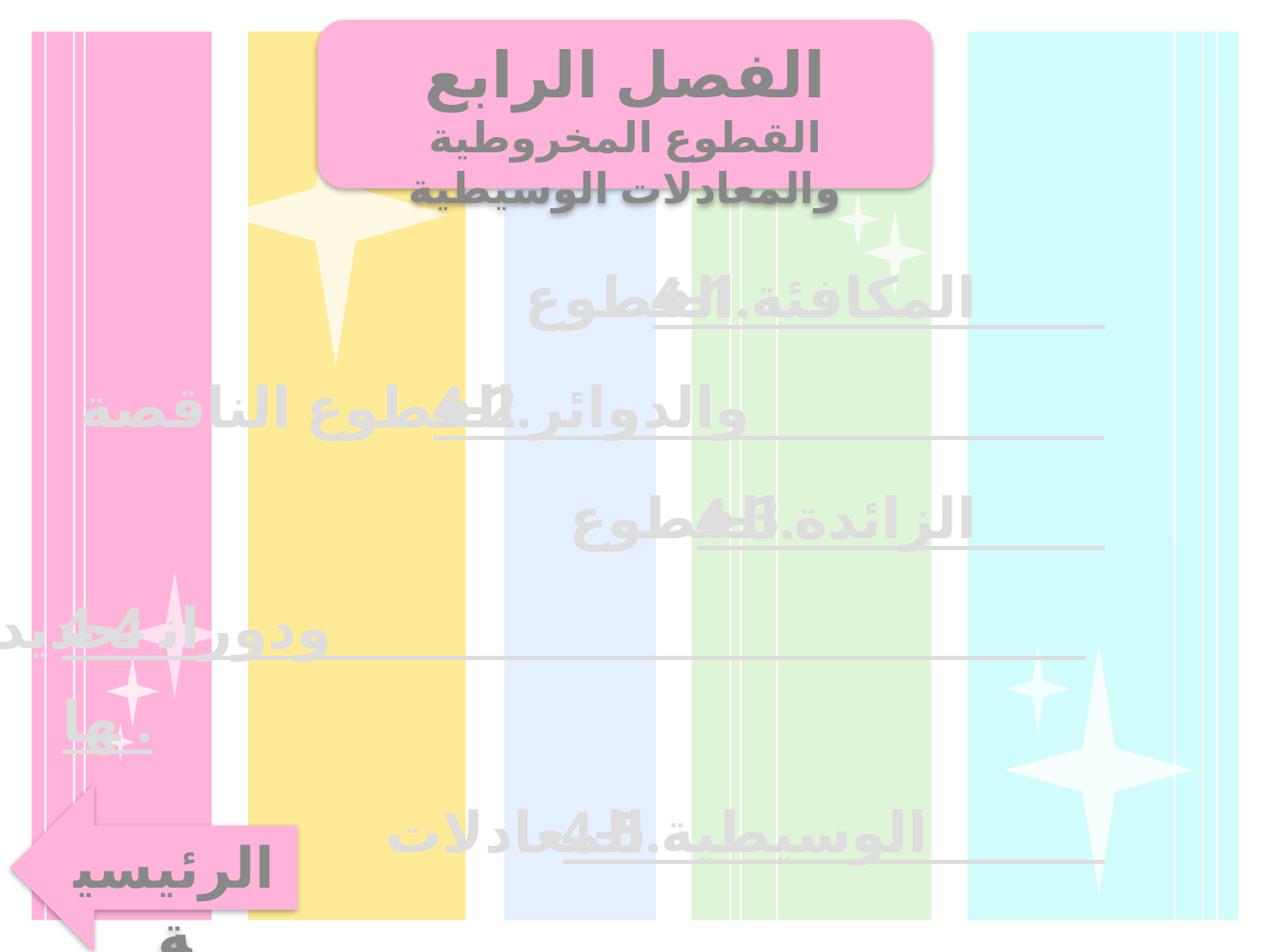

الفصل الرابع
القطوع المخروطية والمعادلات الوسيطية
4-1 القطوع المكافئة.
4-2 القطوع الناقصة والدوائر.
4-3 القطوع الزائدة.
4-4 تحديد أنواع القطوع المخروطية ودورانها.
4-5 المعادلات الوسيطية.
الرئيسية